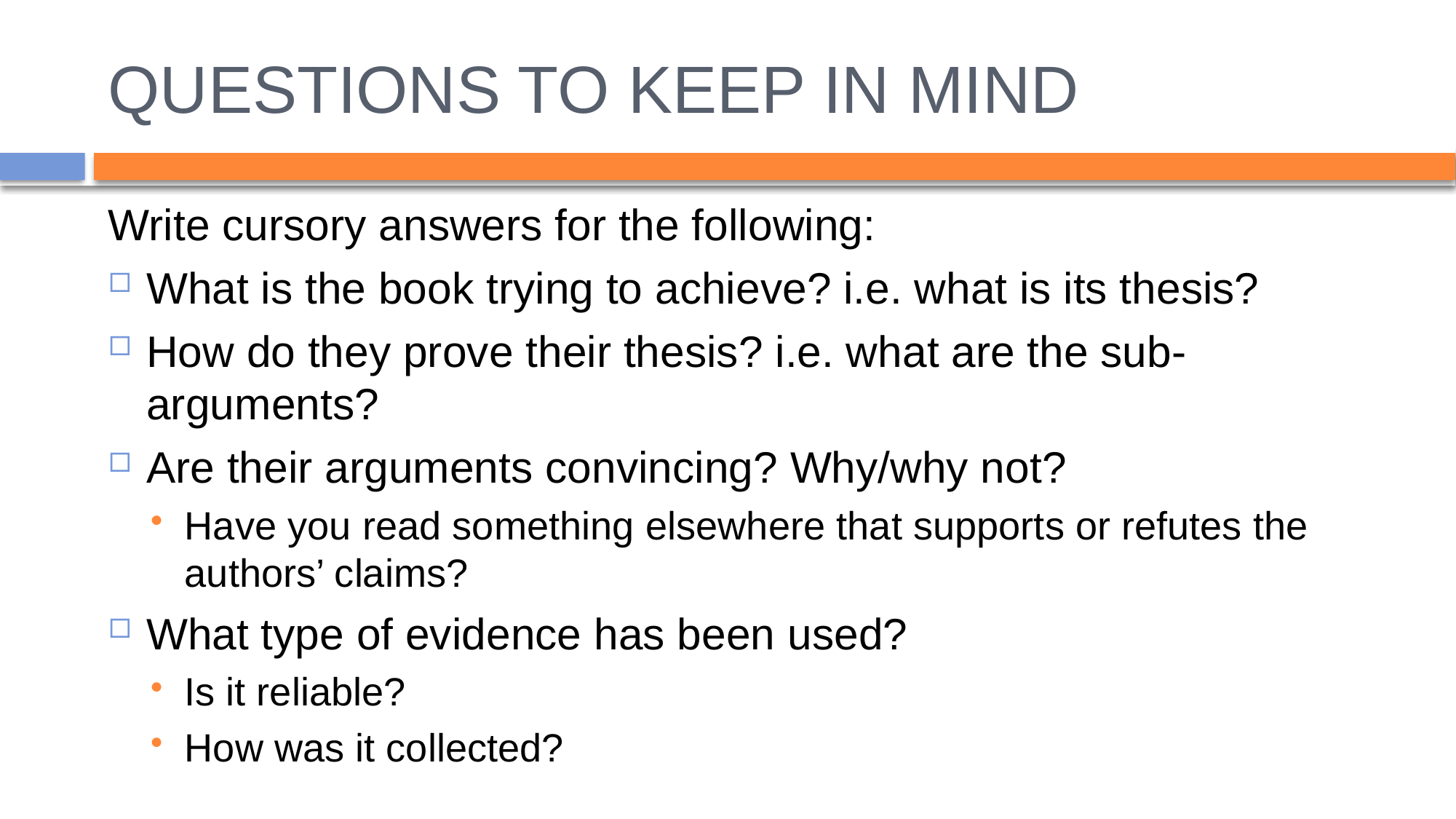

# QUESTIONS TO KEEP IN MIND
Write cursory answers for the following:
What is the book trying to achieve? i.e. what is its thesis?
How do they prove their thesis? i.e. what are the sub-arguments?
Are their arguments convincing? Why/why not?
Have you read something elsewhere that supports or refutes the authors’ claims?
What type of evidence has been used?
Is it reliable?
How was it collected?